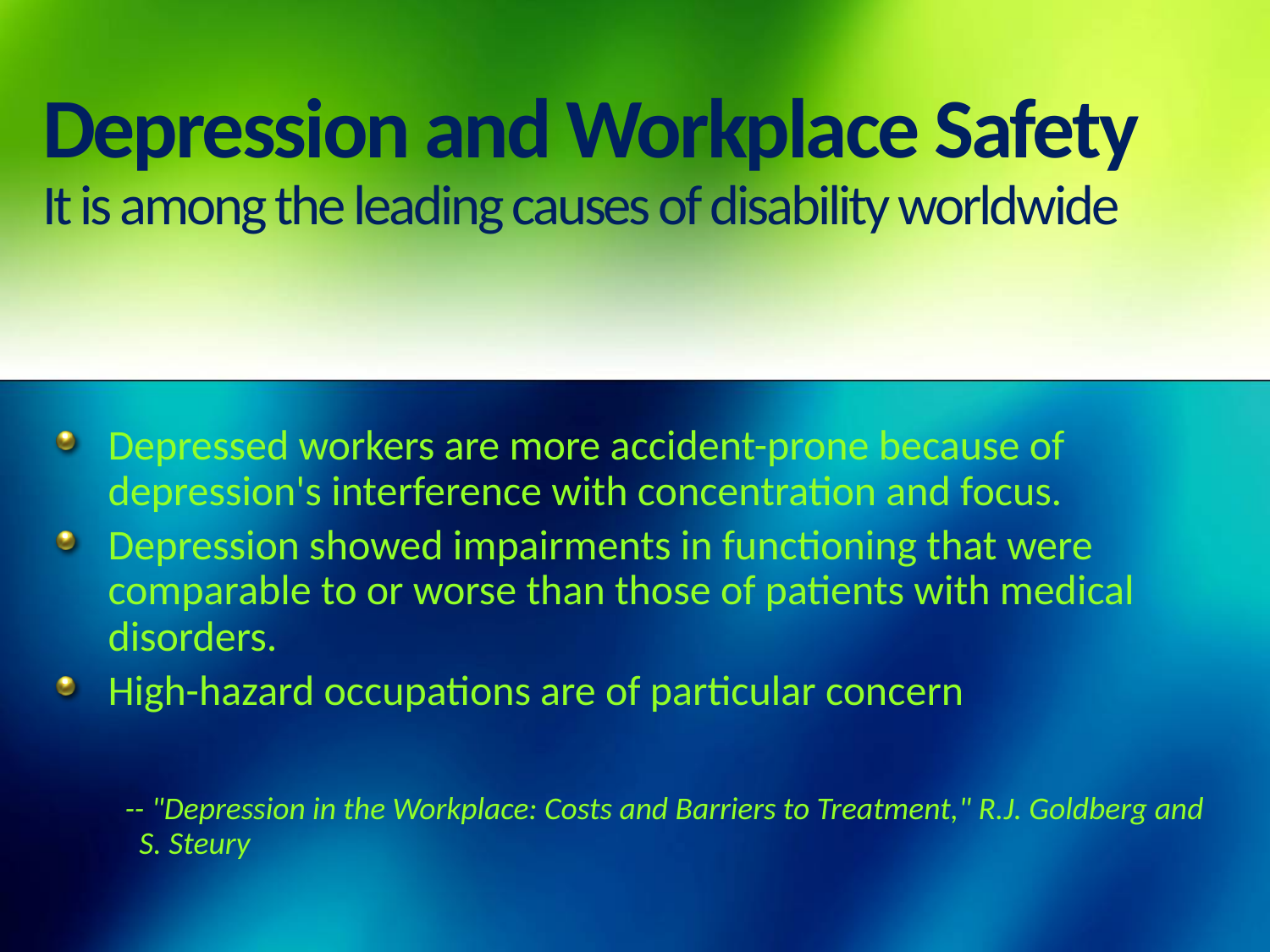

# Depression and Workplace Safety It is among the leading causes of disability worldwide
Depressed workers are more accident-prone because of depression's interference with concentration and focus.
Depression showed impairments in functioning that were comparable to or worse than those of patients with medical disorders.
High-hazard occupations are of particular concern

-- "Depression in the Workplace: Costs and Barriers to Treatment," R.J. Goldberg and    S. Steury